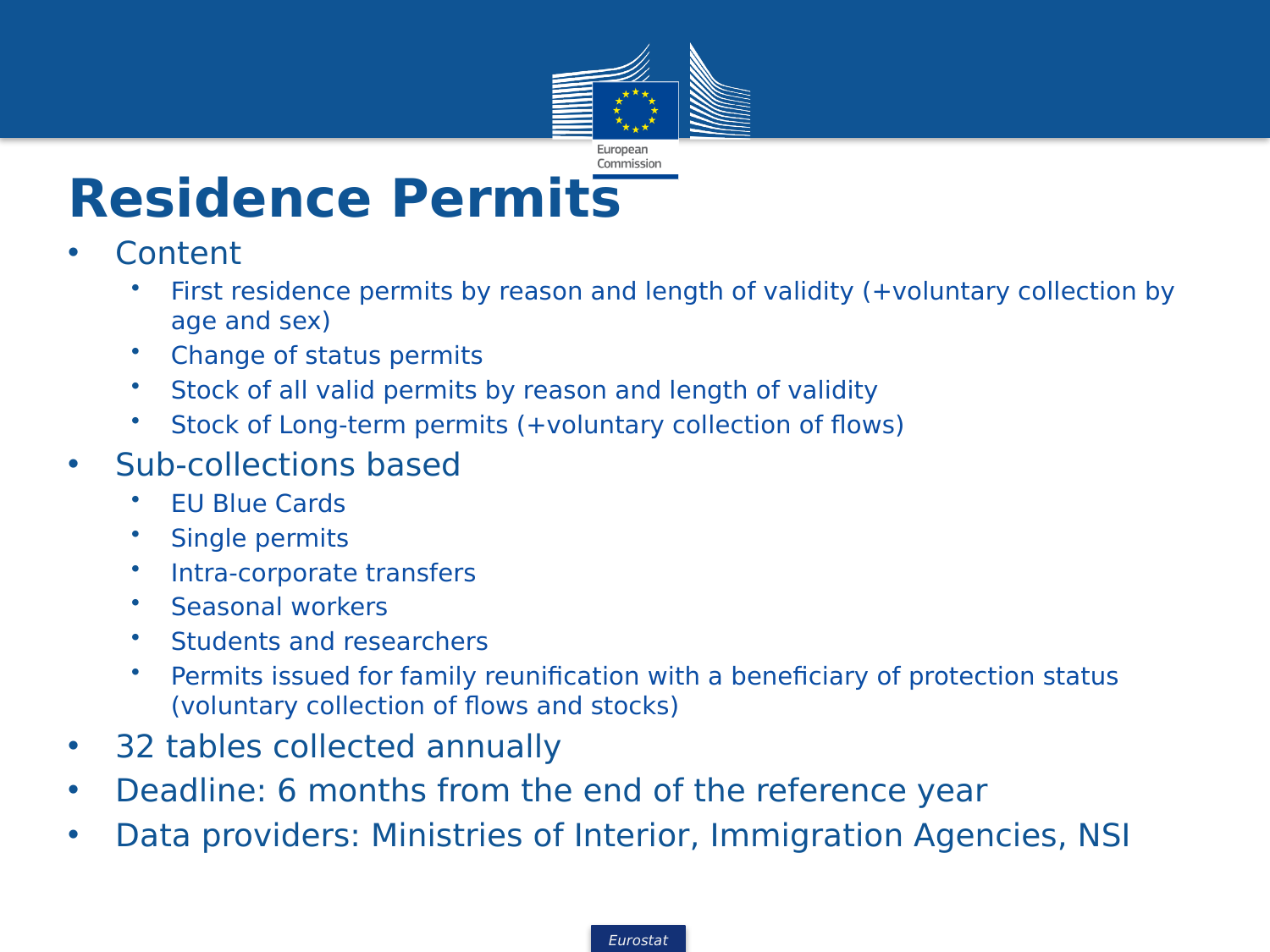

# Residence Permits
Content
First residence permits by reason and length of validity (+voluntary collection by age and sex)
Change of status permits
Stock of all valid permits by reason and length of validity
Stock of Long-term permits (+voluntary collection of flows)
Sub-collections based
EU Blue Cards
Single permits
Intra-corporate transfers
Seasonal workers
Students and researchers
Permits issued for family reunification with a beneficiary of protection status (voluntary collection of flows and stocks)
32 tables collected annually
Deadline: 6 months from the end of the reference year
Data providers: Ministries of Interior, Immigration Agencies, NSI
5 July 2012
16